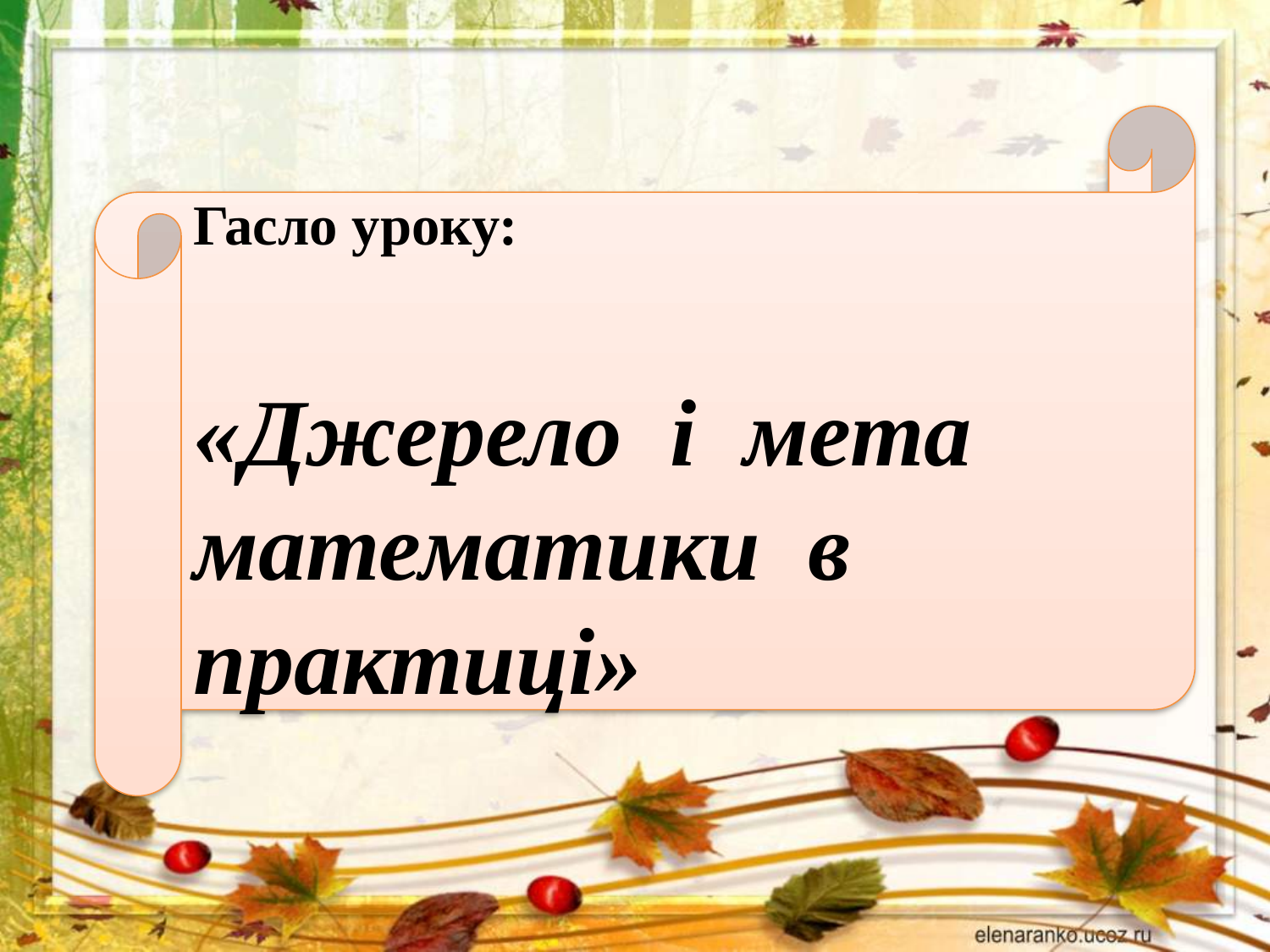

Гасло уроку:
                                    «Джерело  і  мета  математики  в   практиці»